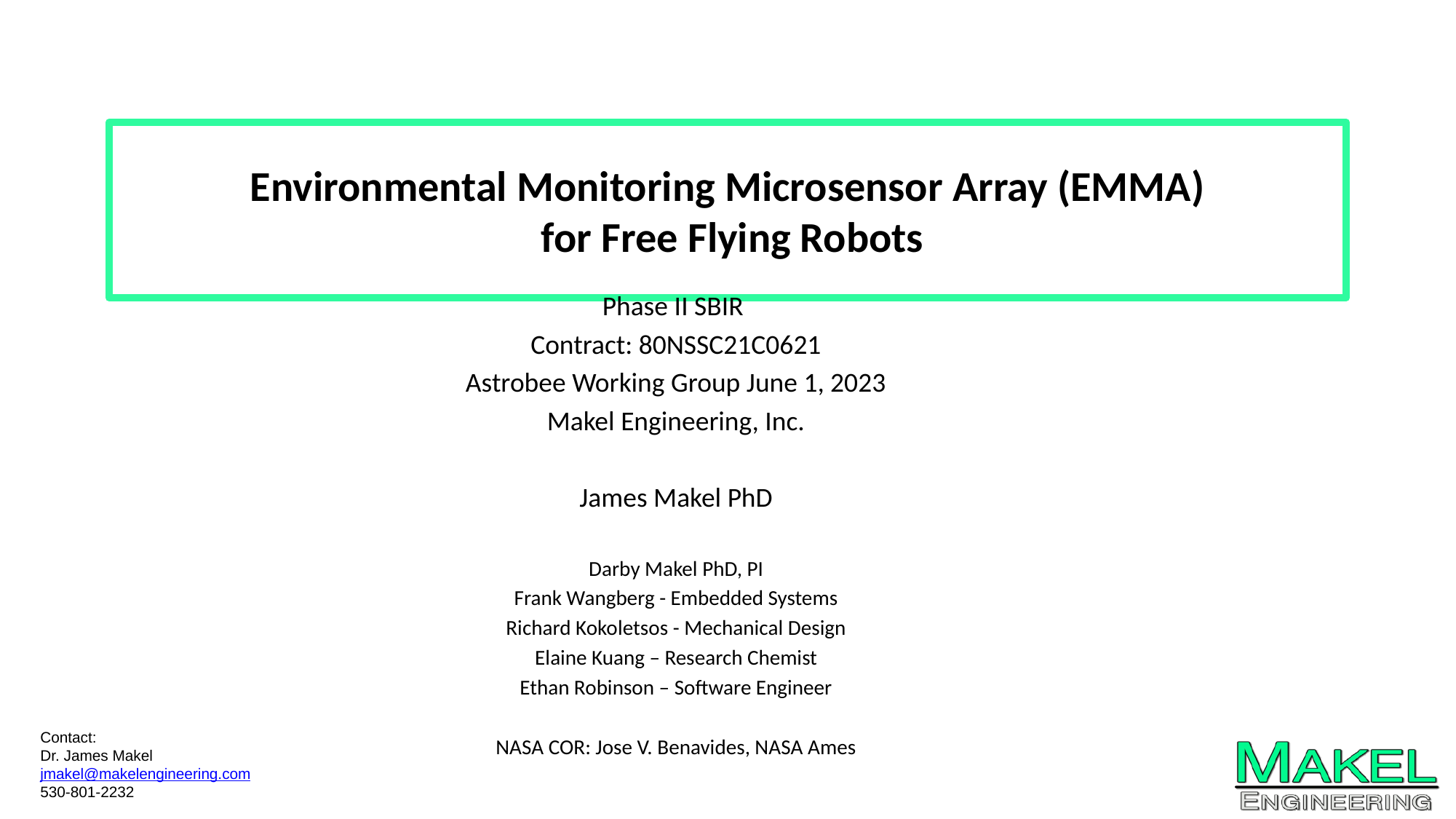

# Environmental Monitoring Microsensor Array (EMMA) for Free Flying Robots
Phase II SBIR
Contract: 80NSSC21C0621
Astrobee Working Group June 1, 2023
Makel Engineering, Inc.

James Makel PhD

Darby Makel PhD, PI
Frank Wangberg - Embedded Systems
Richard Kokoletsos - Mechanical Design
Elaine Kuang – Research Chemist
Ethan Robinson – Software Engineer

NASA COR: Jose V. Benavides, NASA Ames

Contact:
Dr. James Makel
jmakel@makelengineering.com
530-801-2232